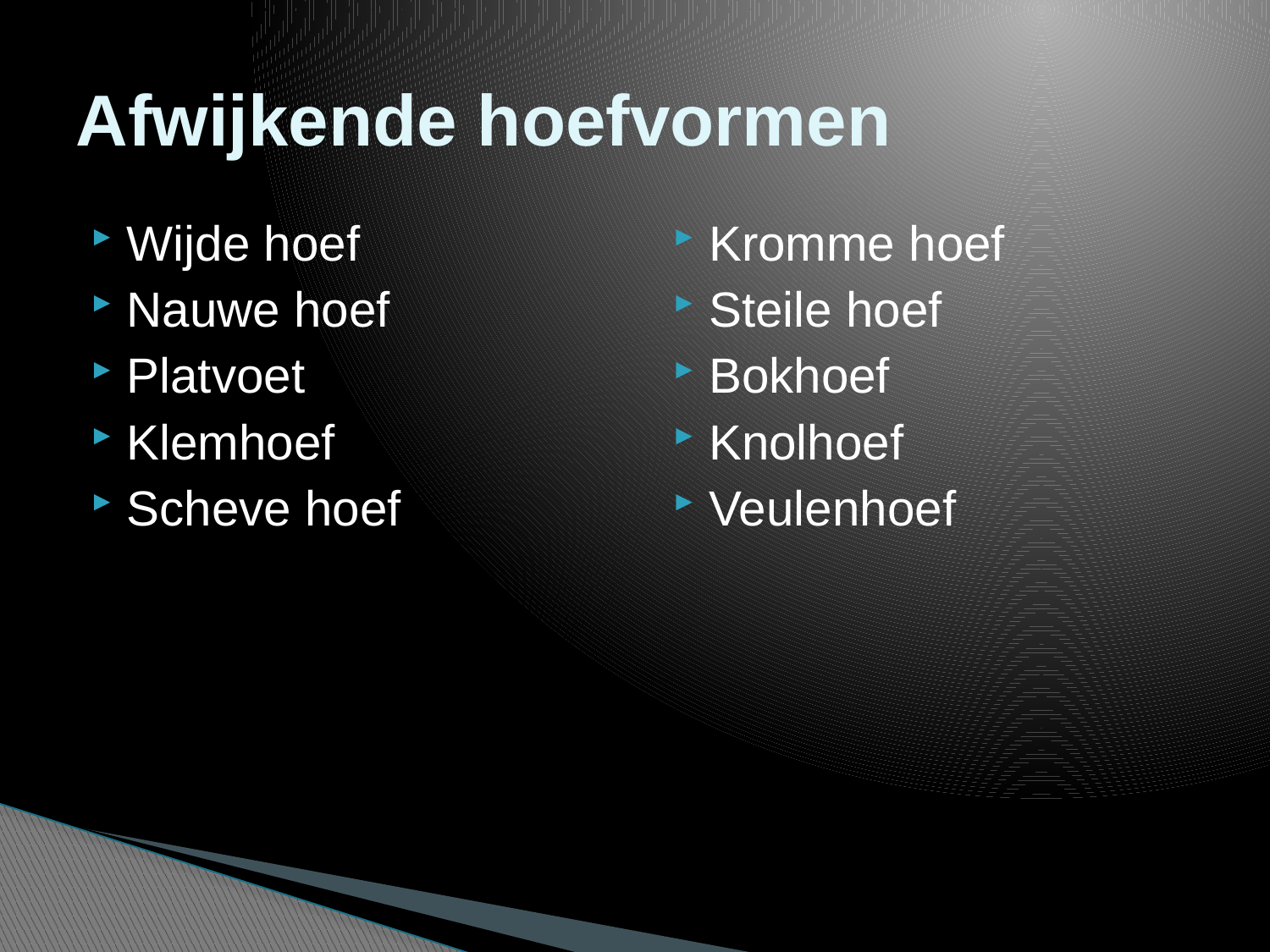

# Afwijkende hoefvormen
Wijde hoef
Nauwe hoef
Platvoet
Klemhoef
Scheve hoef
Kromme hoef
Steile hoef
Bokhoef
Knolhoef
Veulenhoef